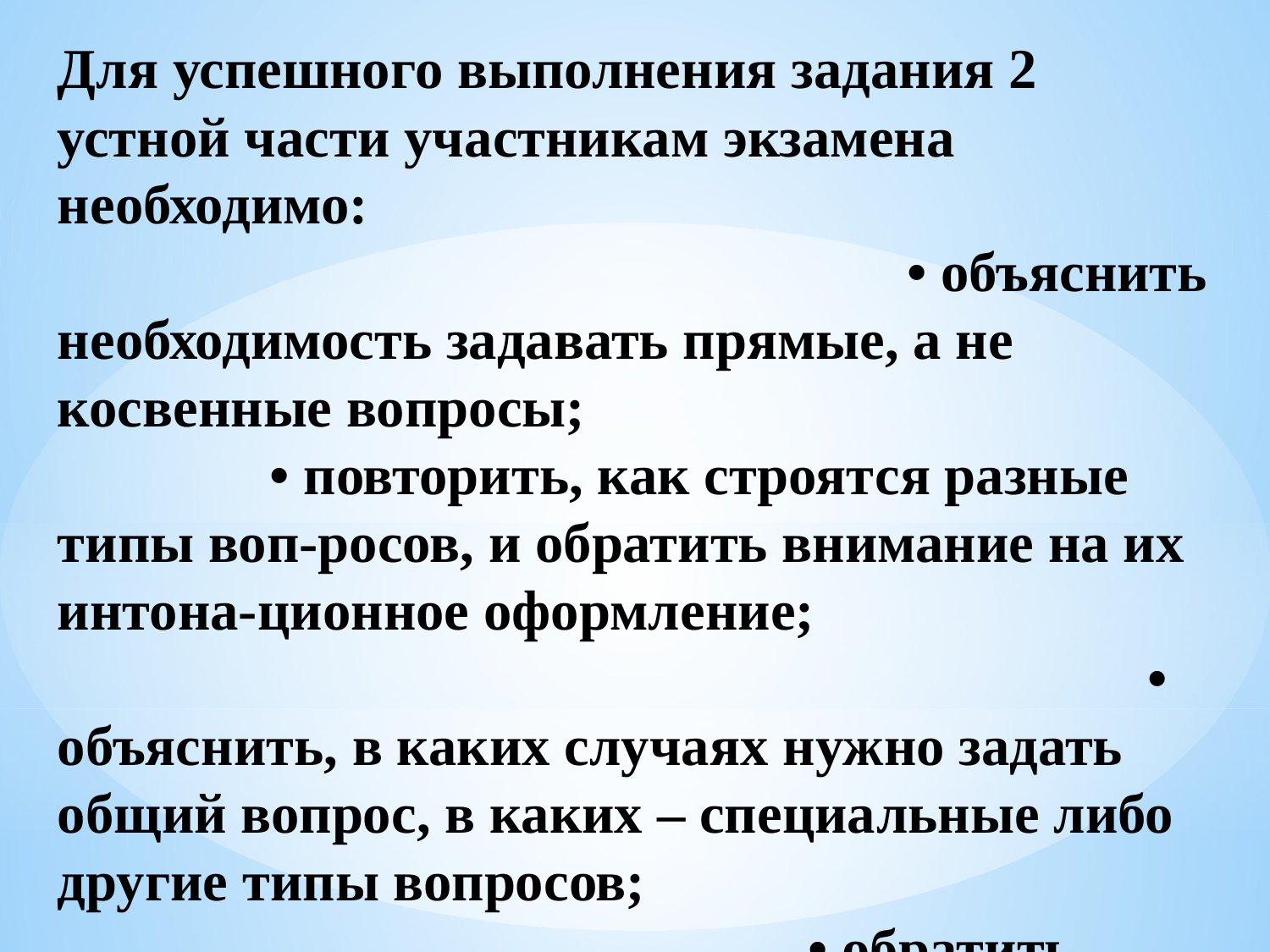

Для успешного выполнения задания 2 устной части участникам экзамена необходимо:                                                                                                                         • объяснить необходимость задавать прямые, а не косвенные вопросы;                                                            • повторить, как строятся разные типы воп-росов, и обратить внимание на их интона-ционное оформление;                                                                                                          • объяснить, в каких случаях нужно задать общий вопрос, в каких – специальные либо другие типы вопросов;                                                                                              • обратить внимание на необходимость следить за временем.